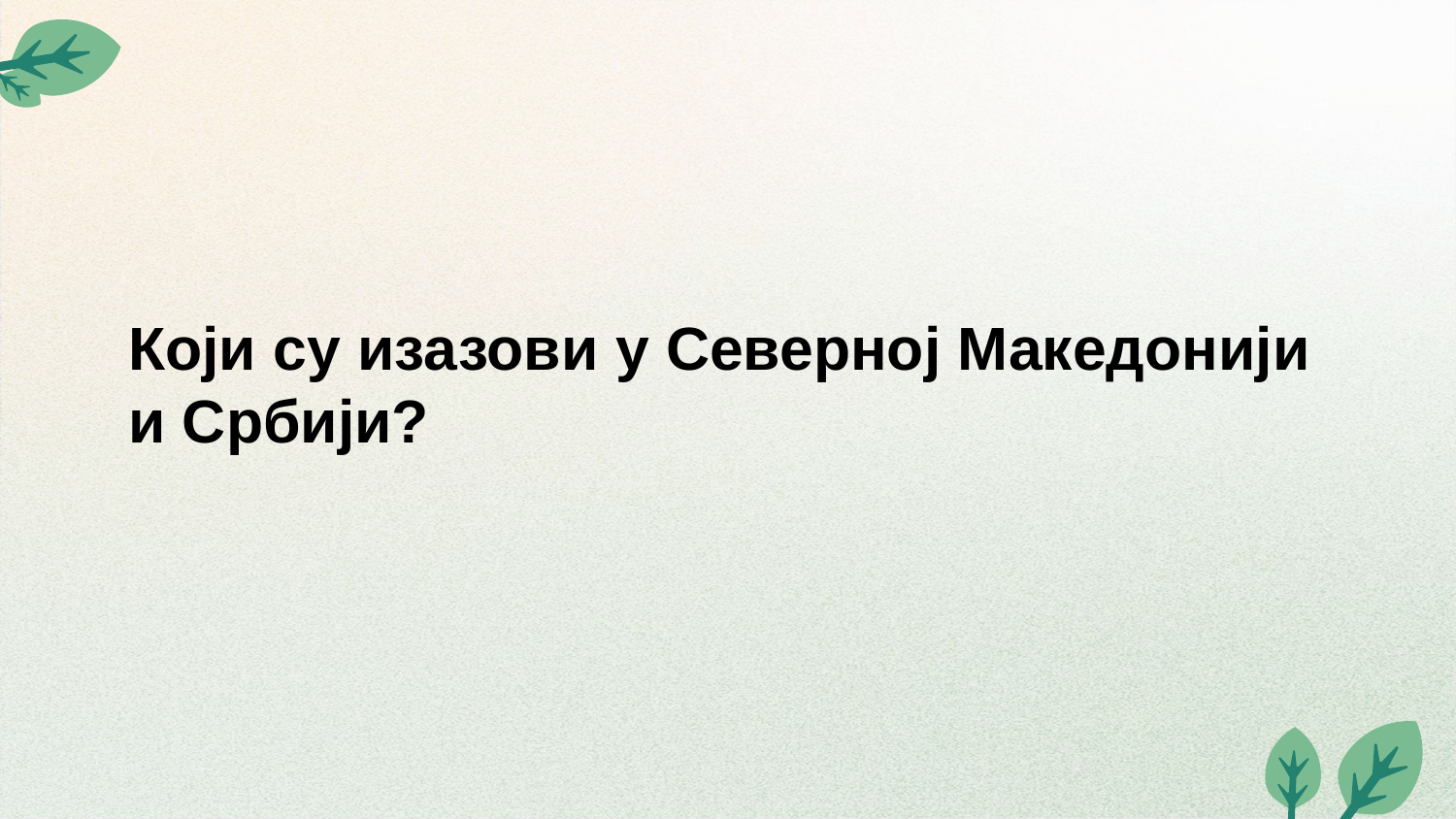

# Који су изазови у Северној Македонији и Србији?